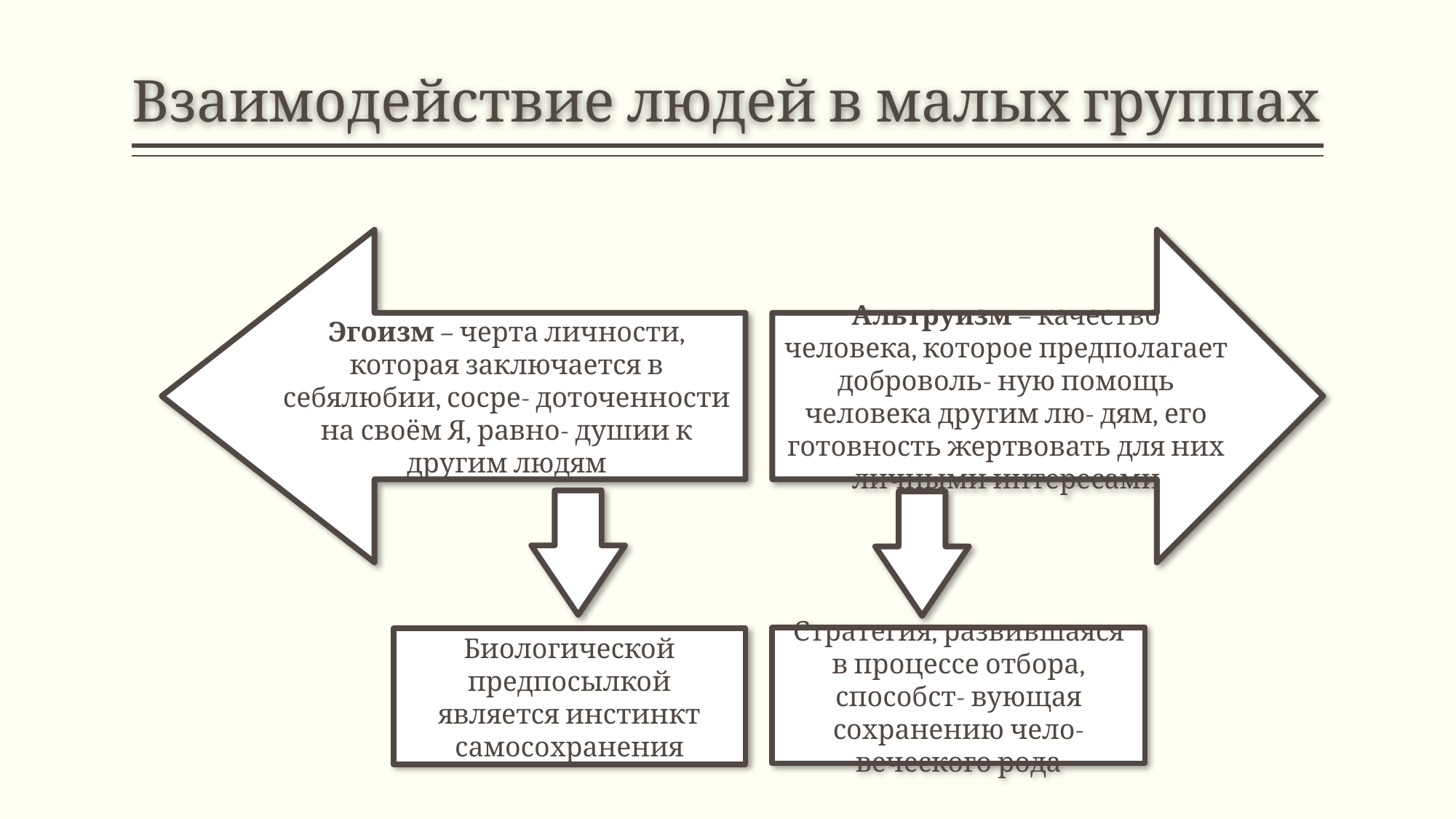

# Взаимодействие людей в малых группах
Эгоизм – черта личности, которая заключается в себялюбии, сосре- доточенности на своём Я, равно- душии к другим людям
Альтруизм – качество человека, которое предполагает доброволь- ную помощь человека другим лю- дям, его готовность жертвовать для них личными интересами

Стратегия, развившаяся в процессе отбора, способст- вующая сохранению чело- веческого рода
Биологической предпосылкой является инстинкт самосохранения